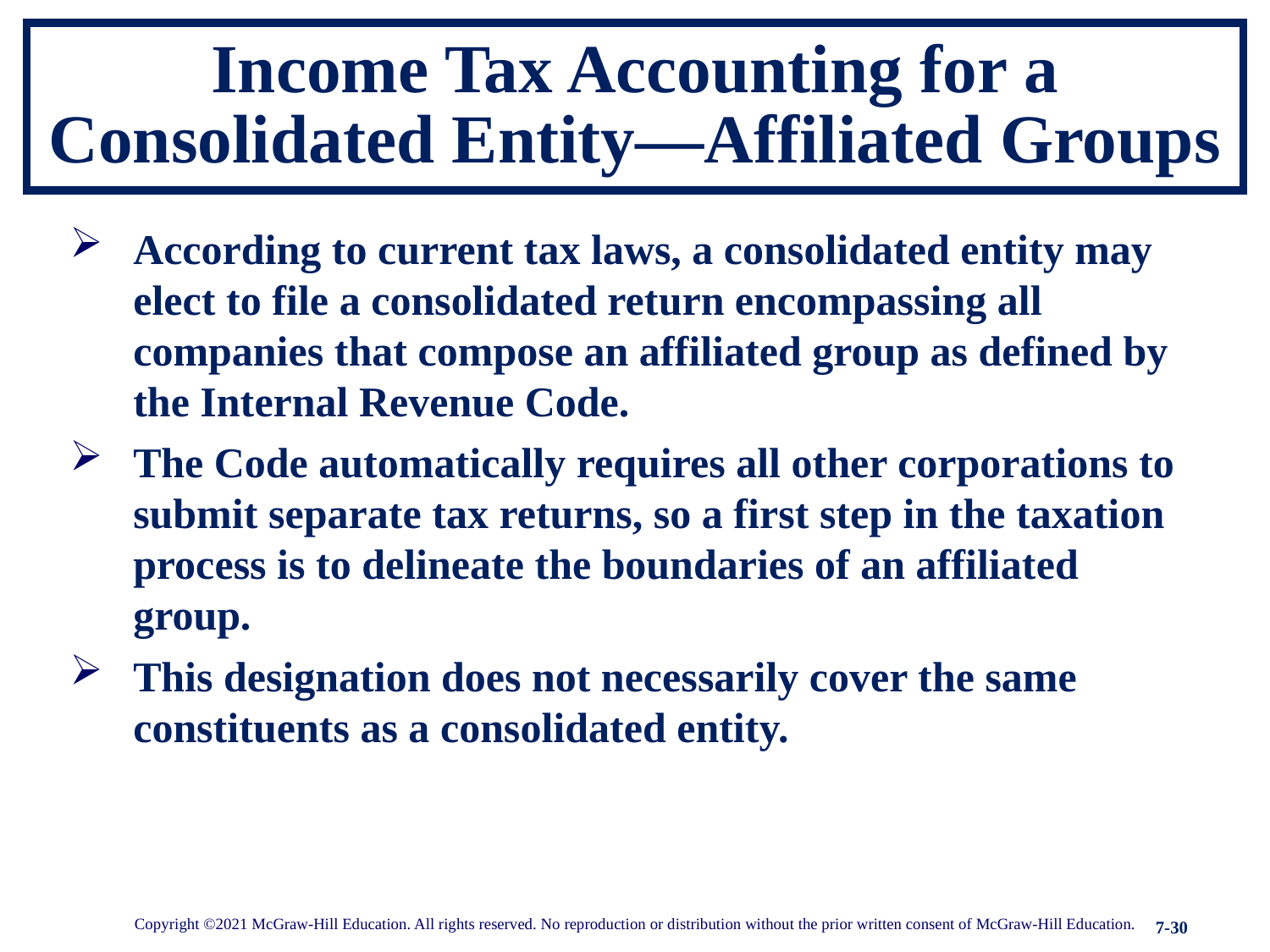

# Income Tax Accounting for a Consolidated Entity—Affiliated Groups
According to current tax laws, a consolidated entity may elect to file a consolidated return encompassing all companies that compose an affiliated group as defined by the Internal Revenue Code.
The Code automatically requires all other corporations to submit separate tax returns, so a first step in the taxation process is to delineate the boundaries of an affiliated group.
This designation does not necessarily cover the same constituents as a consolidated entity.
Copyright ©2021 McGraw-Hill Education. All rights reserved. No reproduction or distribution without the prior written consent of McGraw-Hill Education.
7-30